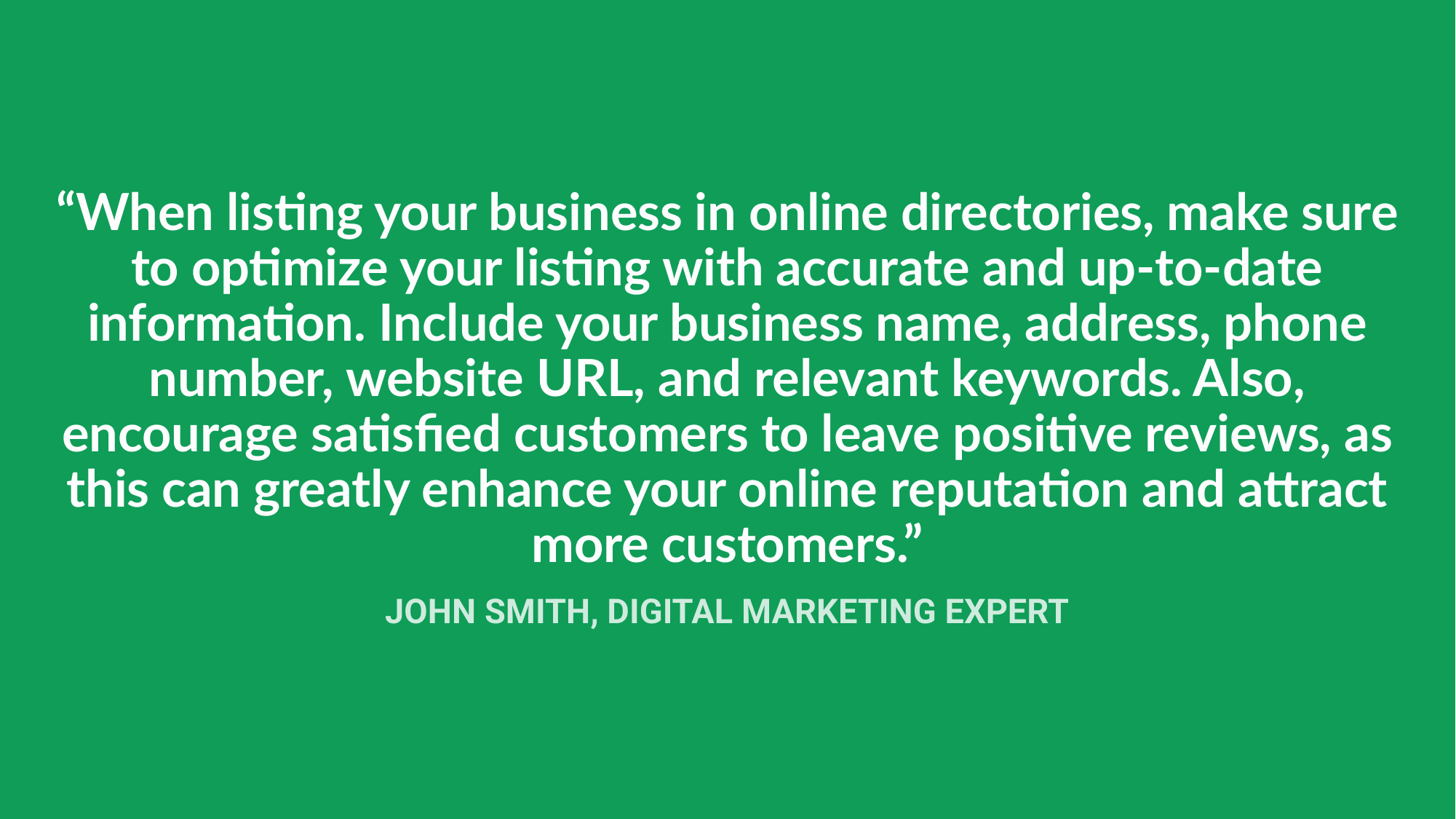

“When listing your business in online directories, make sure to optimize your listing with accurate and up-to-date information. Include your business name, address, phone number, website URL, and relevant keywords. Also, encourage satisfied customers to leave positive reviews, as this can greatly enhance your online reputation and attract more customers.”
JOHN SMITH, DIGITAL MARKETING EXPERT